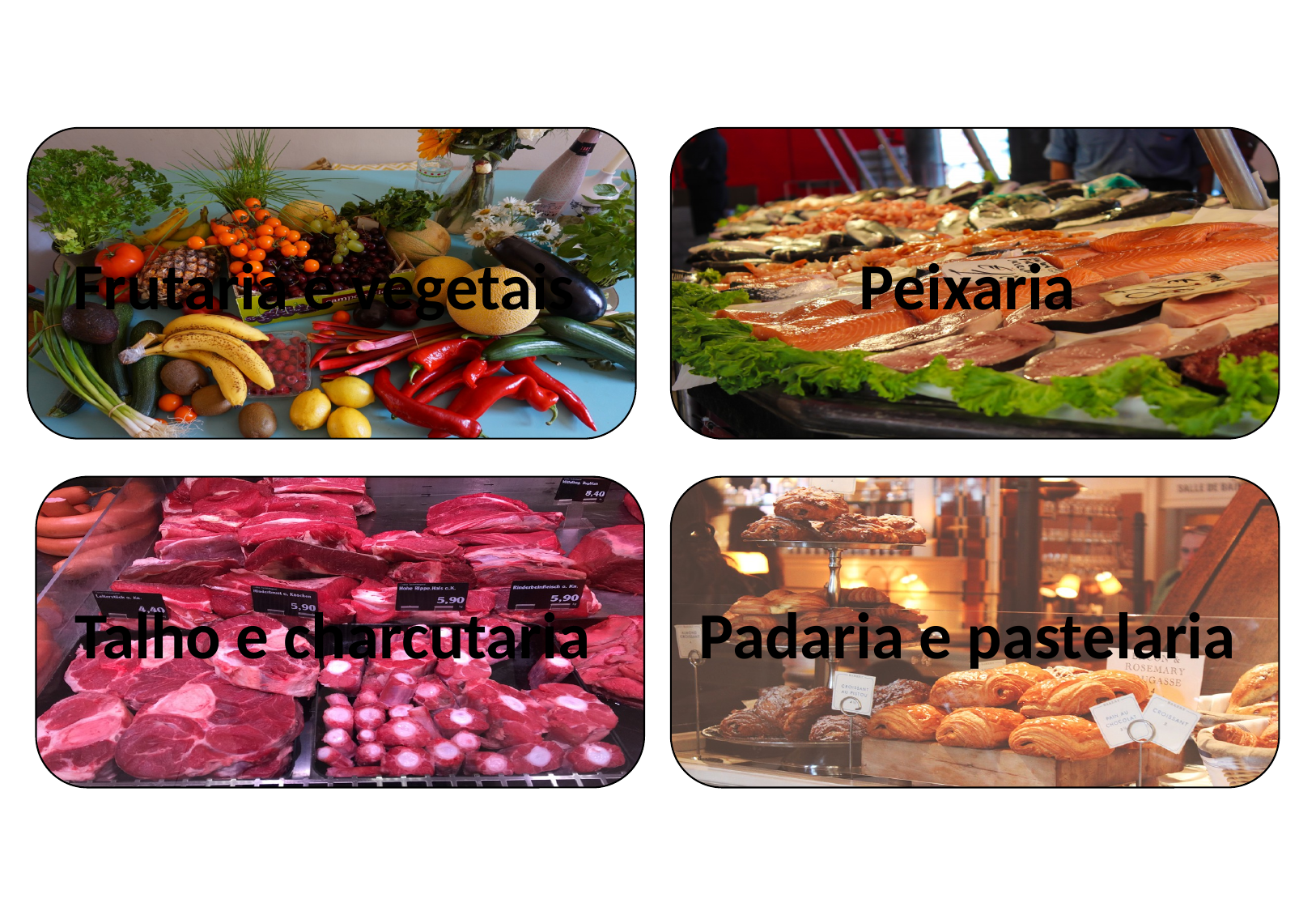

Frutaria e vegetais
Peixaria
Talho e charcutaria
Padaria e pastelaria